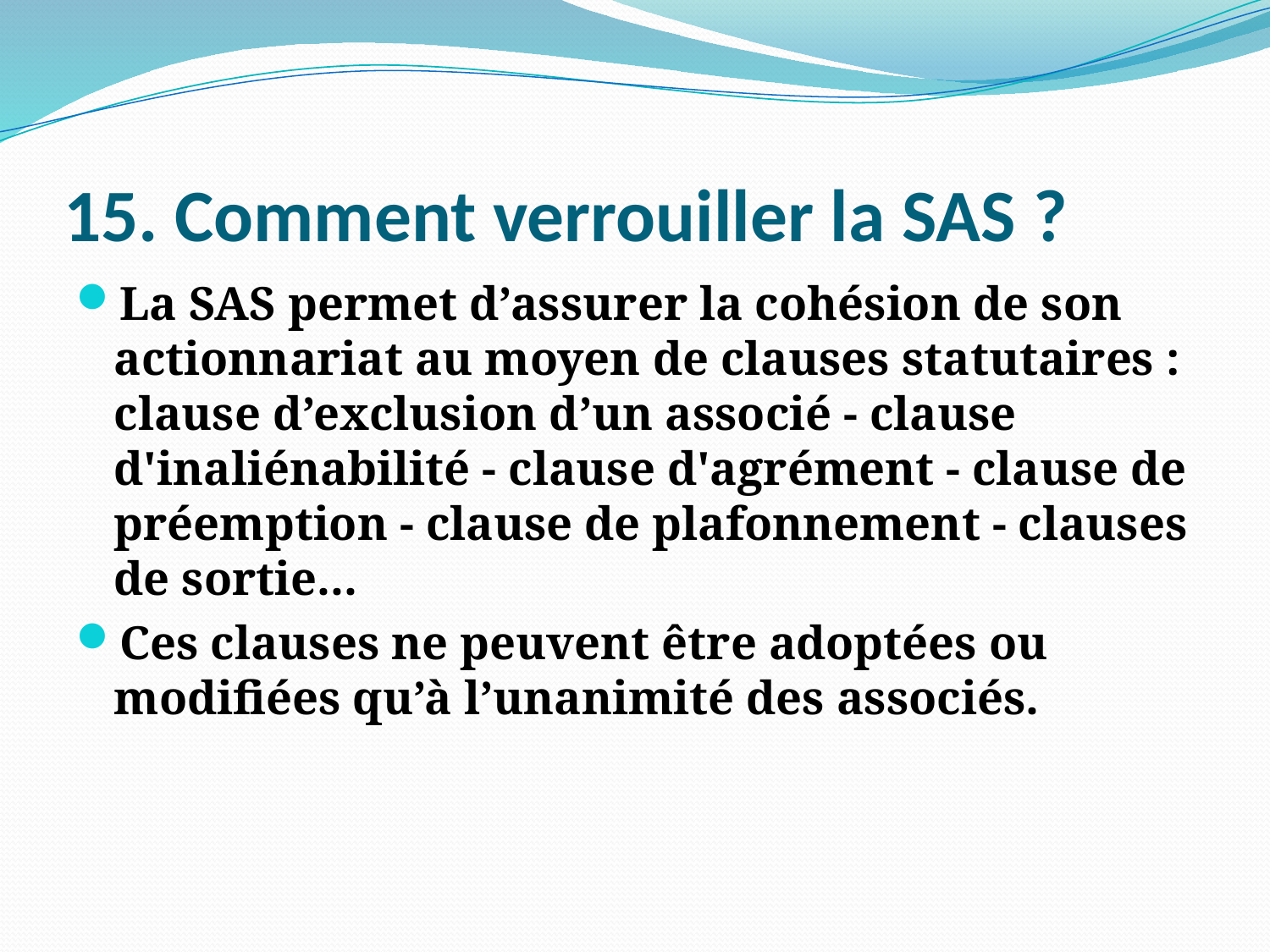

# 15. Comment verrouiller la SAS ?
La SAS permet d’assurer la cohésion de son actionnariat au moyen de clauses statutaires : clause d’exclusion d’un associé - clause d'inaliénabilité - clause d'agrément - clause de préemption - clause de plafonnement - clauses de sortie...
Ces clauses ne peuvent être adoptées ou modifiées qu’à l’unanimité des associés.